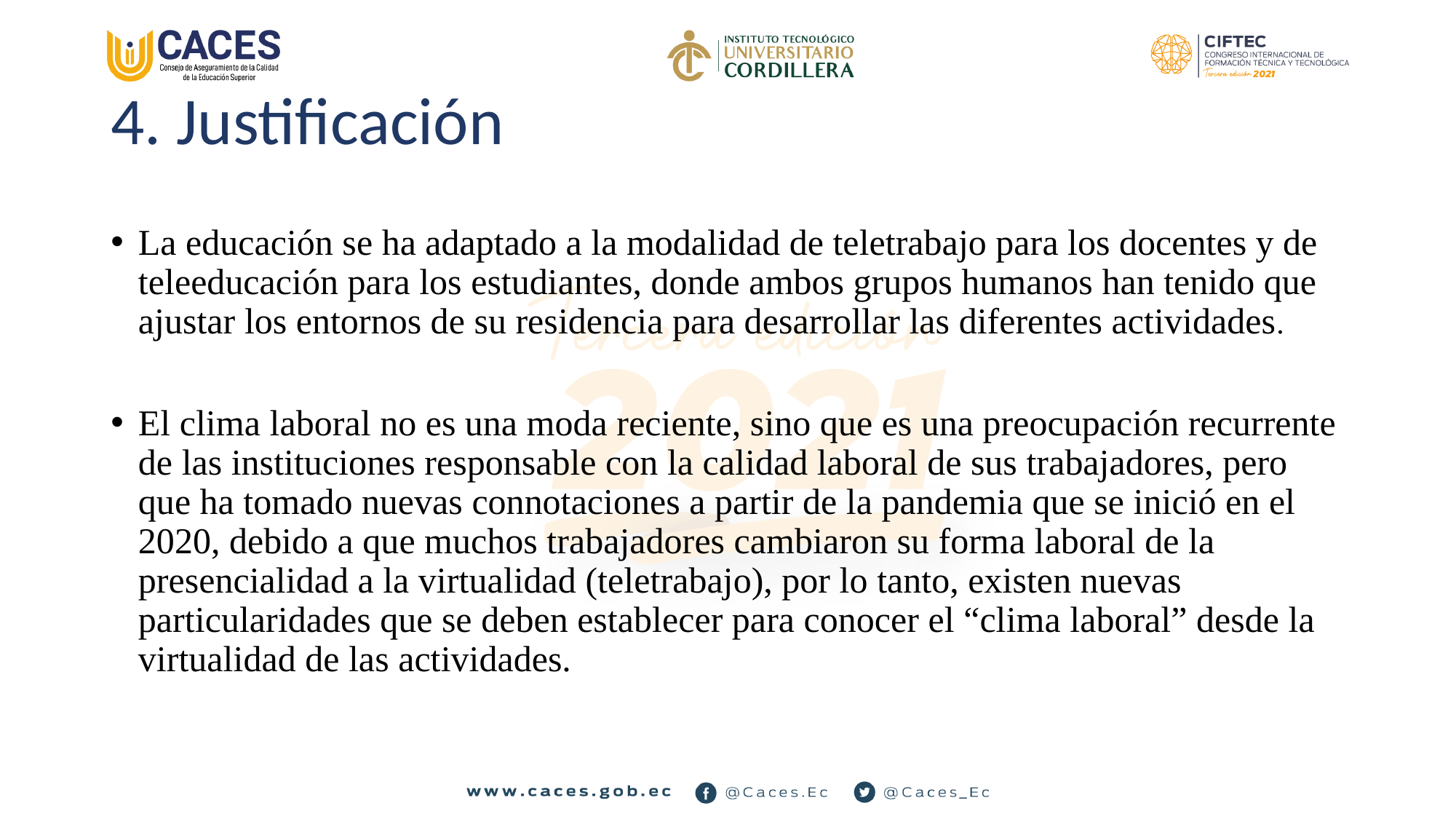

# 4. Justificación
La educación se ha adaptado a la modalidad de teletrabajo para los docentes y de teleeducación para los estudiantes, donde ambos grupos humanos han tenido que ajustar los entornos de su residencia para desarrollar las diferentes actividades.

El clima laboral no es una moda reciente, sino que es una preocupación recurrente de las instituciones responsable con la calidad laboral de sus trabajadores, pero que ha tomado nuevas connotaciones a partir de la pandemia que se inició en el 2020, debido a que muchos trabajadores cambiaron su forma laboral de la presencialidad a la virtualidad (teletrabajo), por lo tanto, existen nuevas particularidades que se deben establecer para conocer el “clima laboral” desde la virtualidad de las actividades.